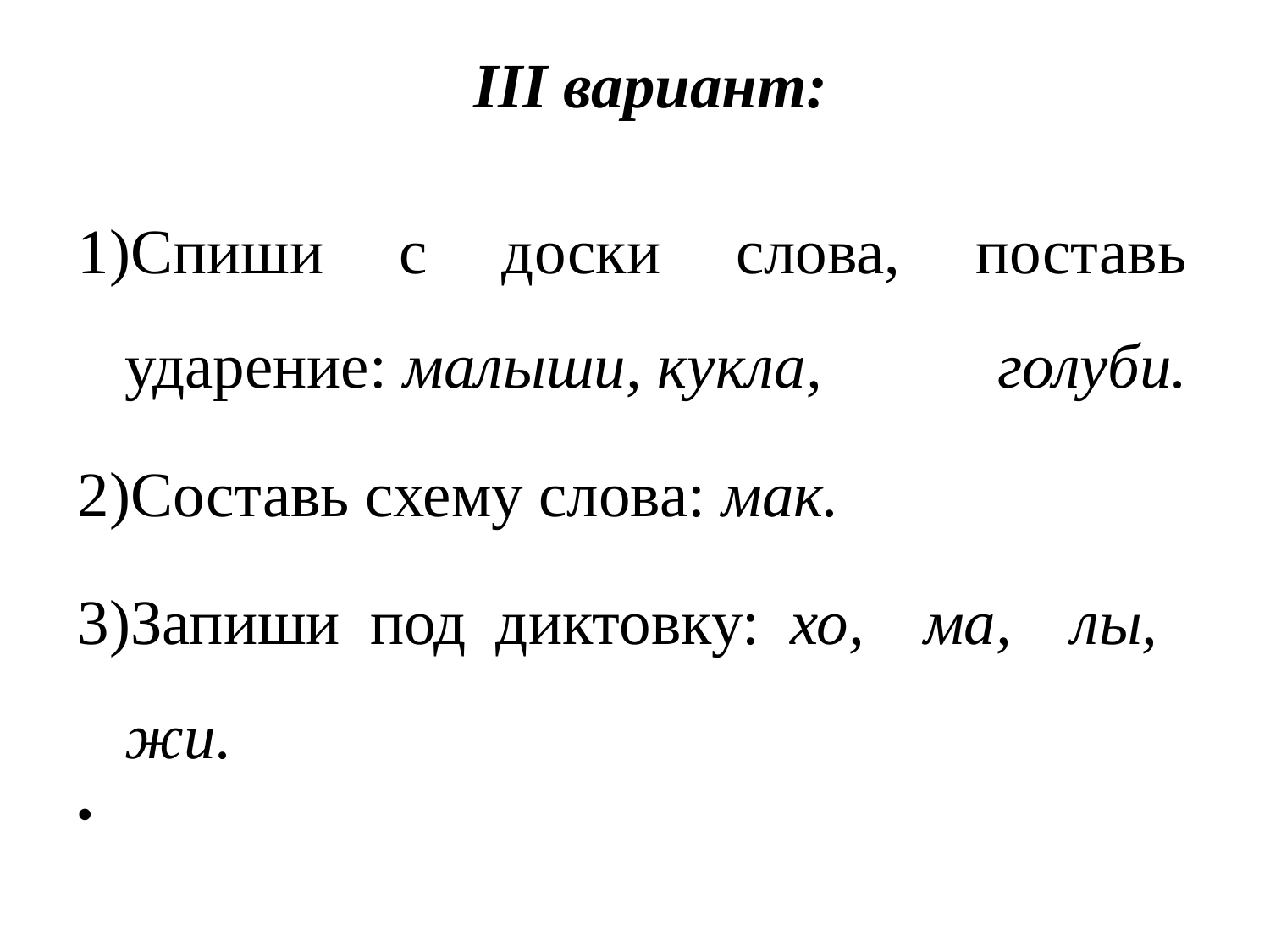

# III вариант:
Спиши с доски слова, поставь ударение: малыши, кукла,           голуби.
Составь схему слова: мак.
Запиши под диктовку: хо,  ма,  лы,  жи.